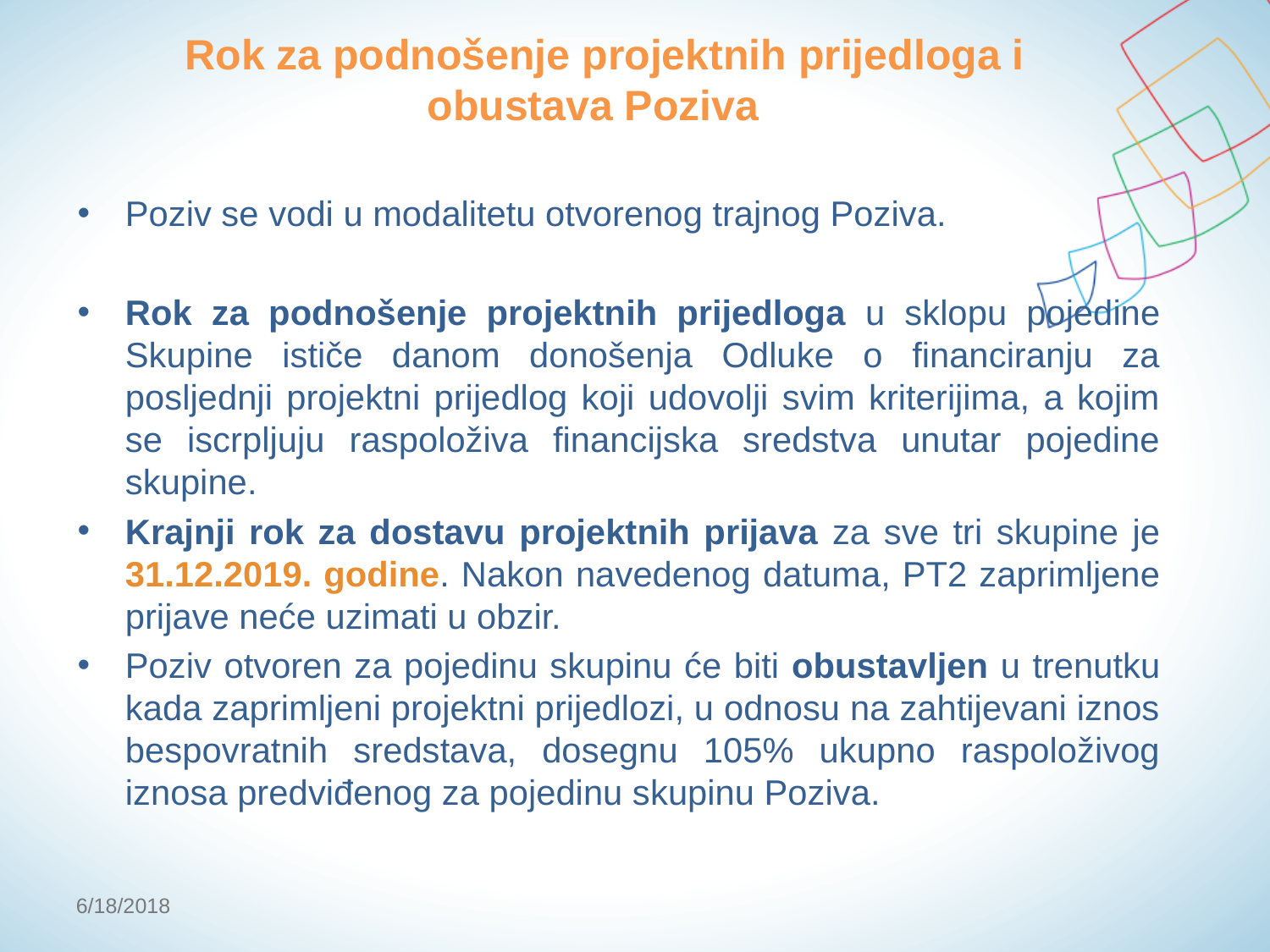

# Rok za podnošenje projektnih prijedloga i obustava Poziva
Poziv se vodi u modalitetu otvorenog trajnog Poziva.

Rok za podnošenje projektnih prijedloga u sklopu pojedine Skupine ističe danom donošenja Odluke o financiranju za posljednji projektni prijedlog koji udovolji svim kriterijima, a kojim se iscrpljuju raspoloživa financijska sredstva unutar pojedine skupine.
Krajnji rok za dostavu projektnih prijava za sve tri skupine je 31.12.2019. godine. Nakon navedenog datuma, PT2 zaprimljene prijave neće uzimati u obzir.
Poziv otvoren za pojedinu skupinu će biti obustavljen u trenutku kada zaprimljeni projektni prijedlozi, u odnosu na zahtijevani iznos bespovratnih sredstava, dosegnu 105% ukupno raspoloživog iznosa predviđenog za pojedinu skupinu Poziva.